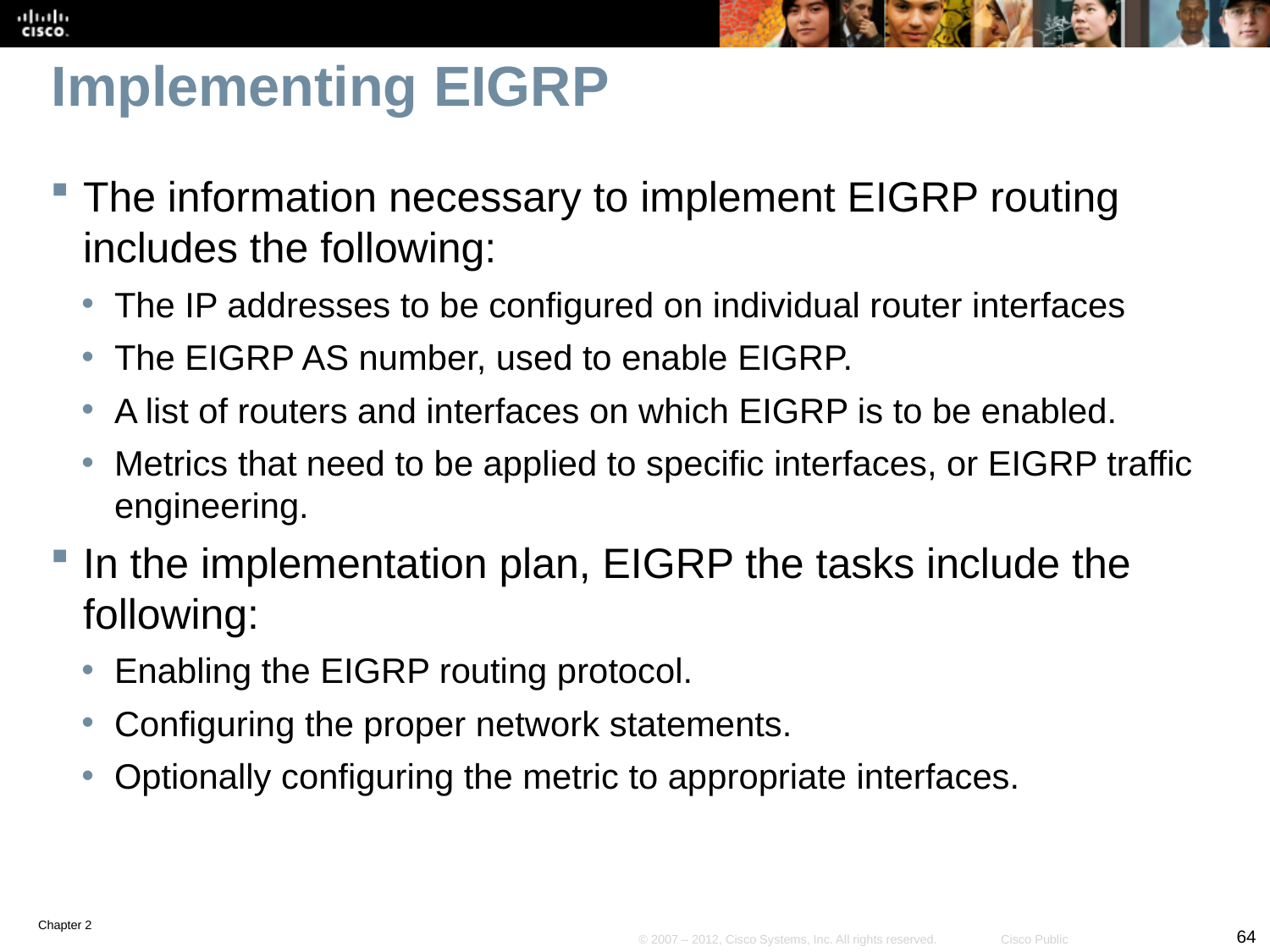

# Implementing EIGRP
The information necessary to implement EIGRP routing includes the following:
The IP addresses to be configured on individual router interfaces
The EIGRP AS number, used to enable EIGRP.
A list of routers and interfaces on which EIGRP is to be enabled.
Metrics that need to be applied to specific interfaces, or EIGRP traffic engineering.
In the implementation plan, EIGRP the tasks include the following:
Enabling the EIGRP routing protocol.
Configuring the proper network statements.
Optionally configuring the metric to appropriate interfaces.